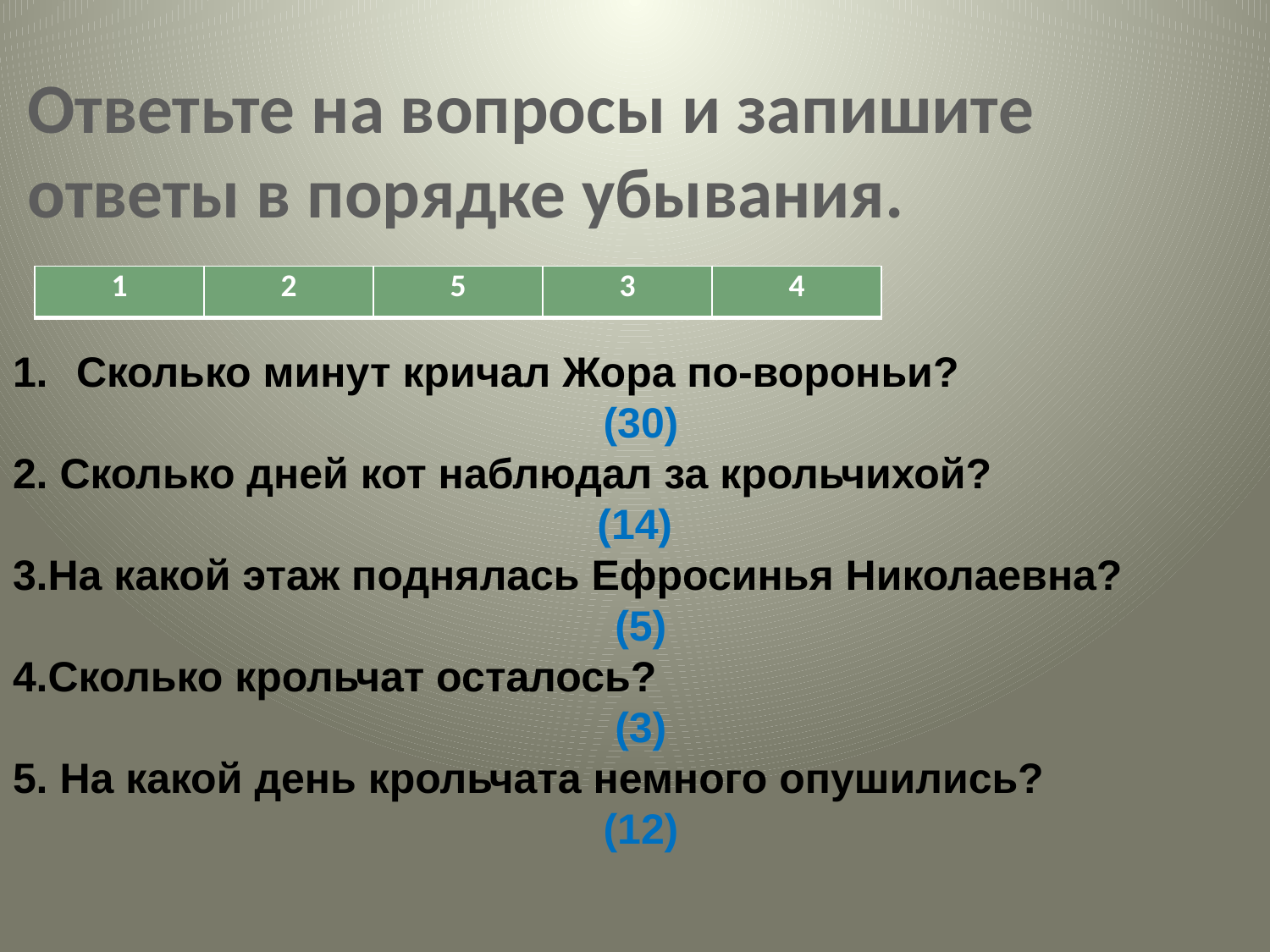

Ответьте на вопросы и запишите ответы в порядке убывания.
| 1 | 2 | 5 | 3 | 4 |
| --- | --- | --- | --- | --- |
Сколько минут кричал Жора по-вороньи?
 (30)
2. Сколько дней кот наблюдал за крольчихой?
(14)
3.На какой этаж поднялась Ефросинья Николаевна?
 (5)
4.Сколько крольчат осталось?
 (3)
5. На какой день крольчата немного опушились?
 (12)